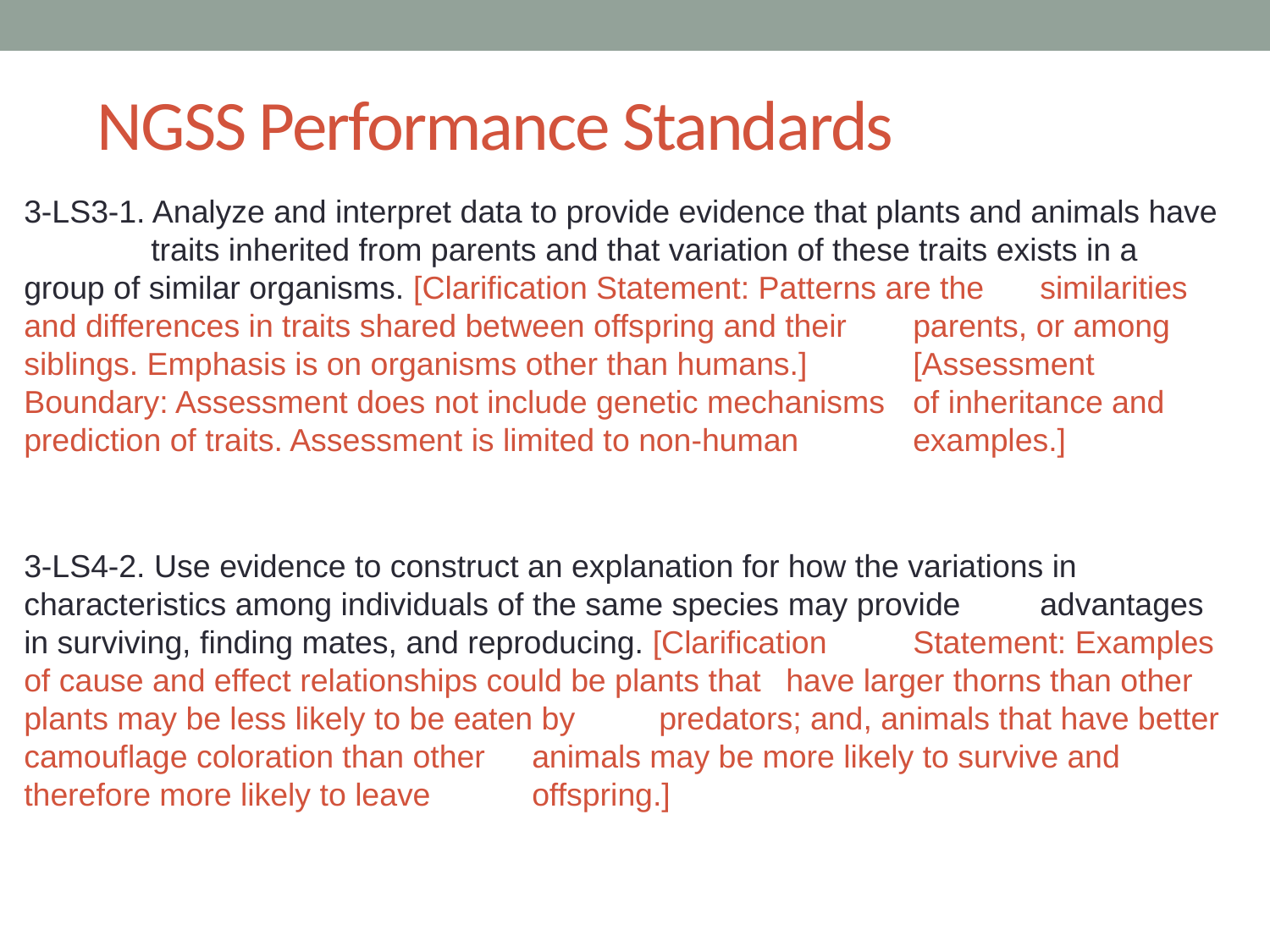

# NGSS Performance Standards
3-LS3-1. Analyze and interpret data to provide evidence that plants and animals have 	traits inherited from parents and that variation of these traits exists in a 	group of similar organisms. [Clarification Statement: Patterns are the 	similarities and differences in traits shared between offspring and their 	parents, or among siblings. Emphasis is on organisms other than humans.] 	[Assessment Boundary: Assessment does not include genetic mechanisms 	of inheritance and prediction of traits. Assessment is limited to non-human 	examples.]
3-LS4-2. Use evidence to construct an explanation for how the variations in 	characteristics among individuals of the same species may provide 	advantages in surviving, finding mates, and reproducing. [Clarification 	Statement: Examples of cause and effect relationships could be plants that 	have larger thorns than other plants may be less likely to be eaten by 	predators; and, animals that have better camouflage coloration than other 	animals may be more likely to survive and therefore more likely to leave 	offspring.]